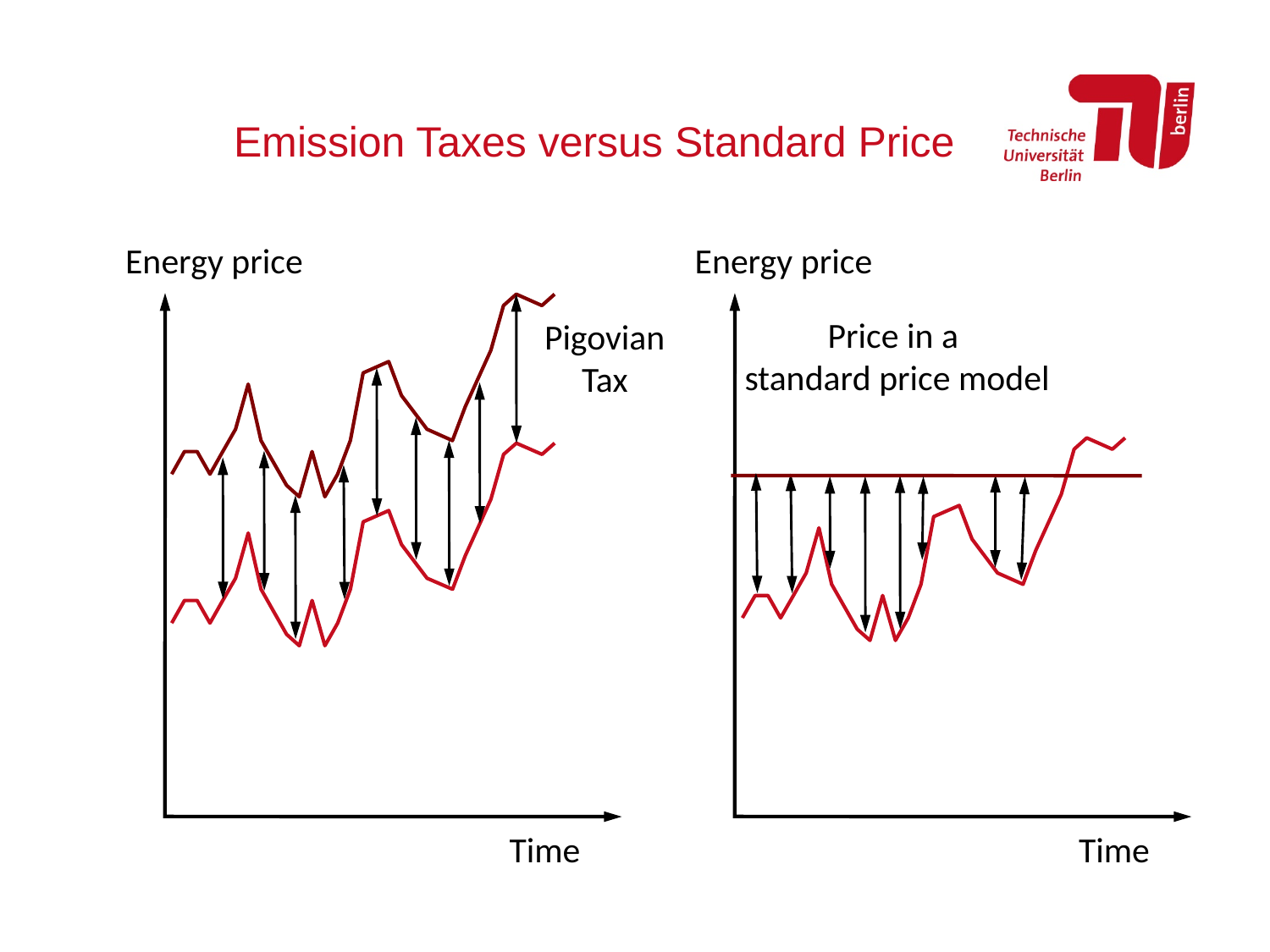

# Emission Taxes versus Standard Price
Energy price
Energy price

Pigovian
Tax

Price in a
standard price model

Time
Time